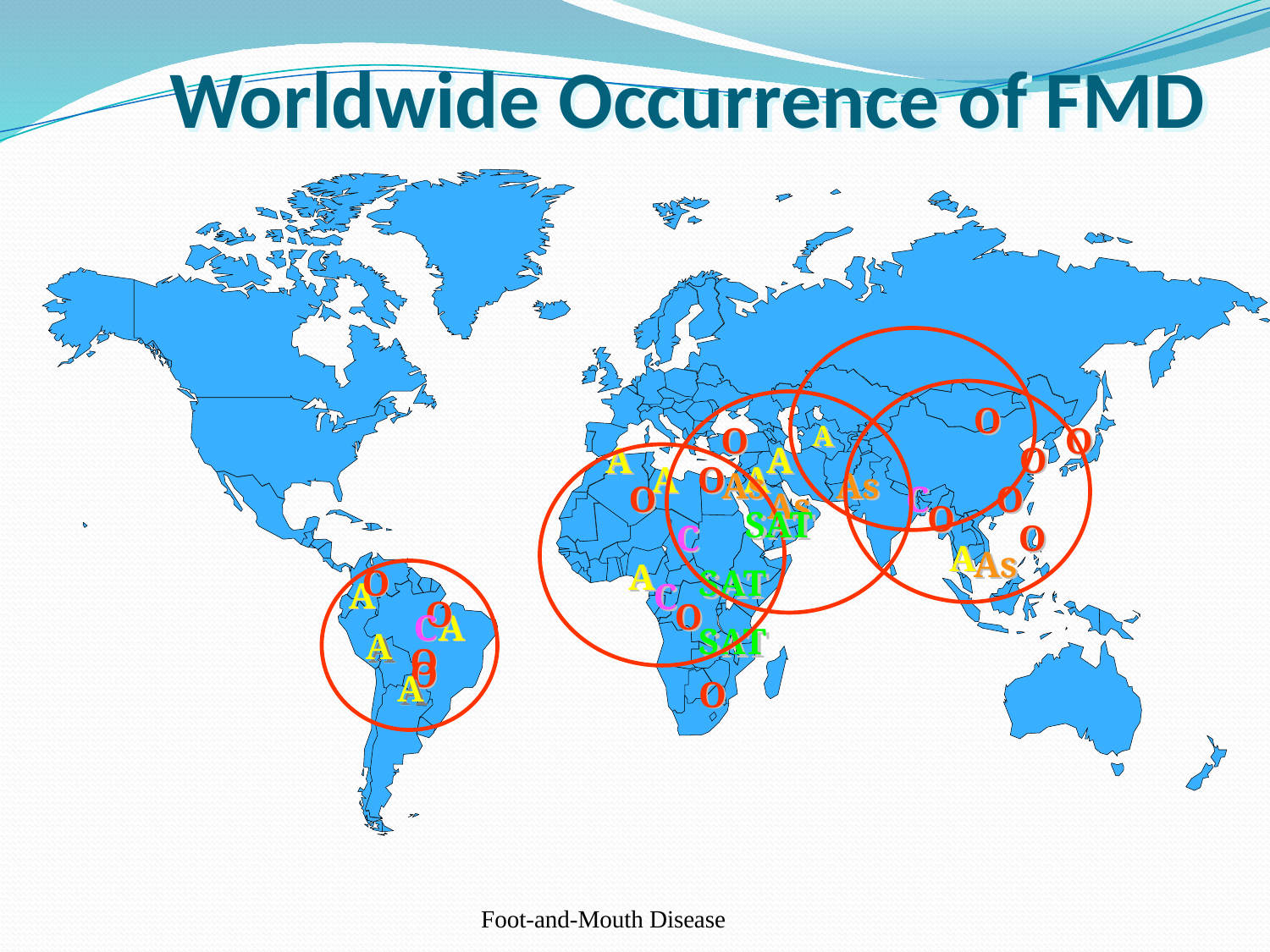

# Worldwide Occurrence of FMD

O
O
O
O
A
O
O
A
O
A
A
O
A
A

A
O
A
A
O
A
As
As
As
As
C
O
O
C
O
O
As
As
O
O
SAT
SAT
C
O
C
O
A
A
As
As
A
A

O
SAT
O
SAT
A
C
A
C
O
O
O
O
C
A
C
A
SAT
SAT
A
O
O
O
O
A
O
O
Foot-and-Mouth Disease